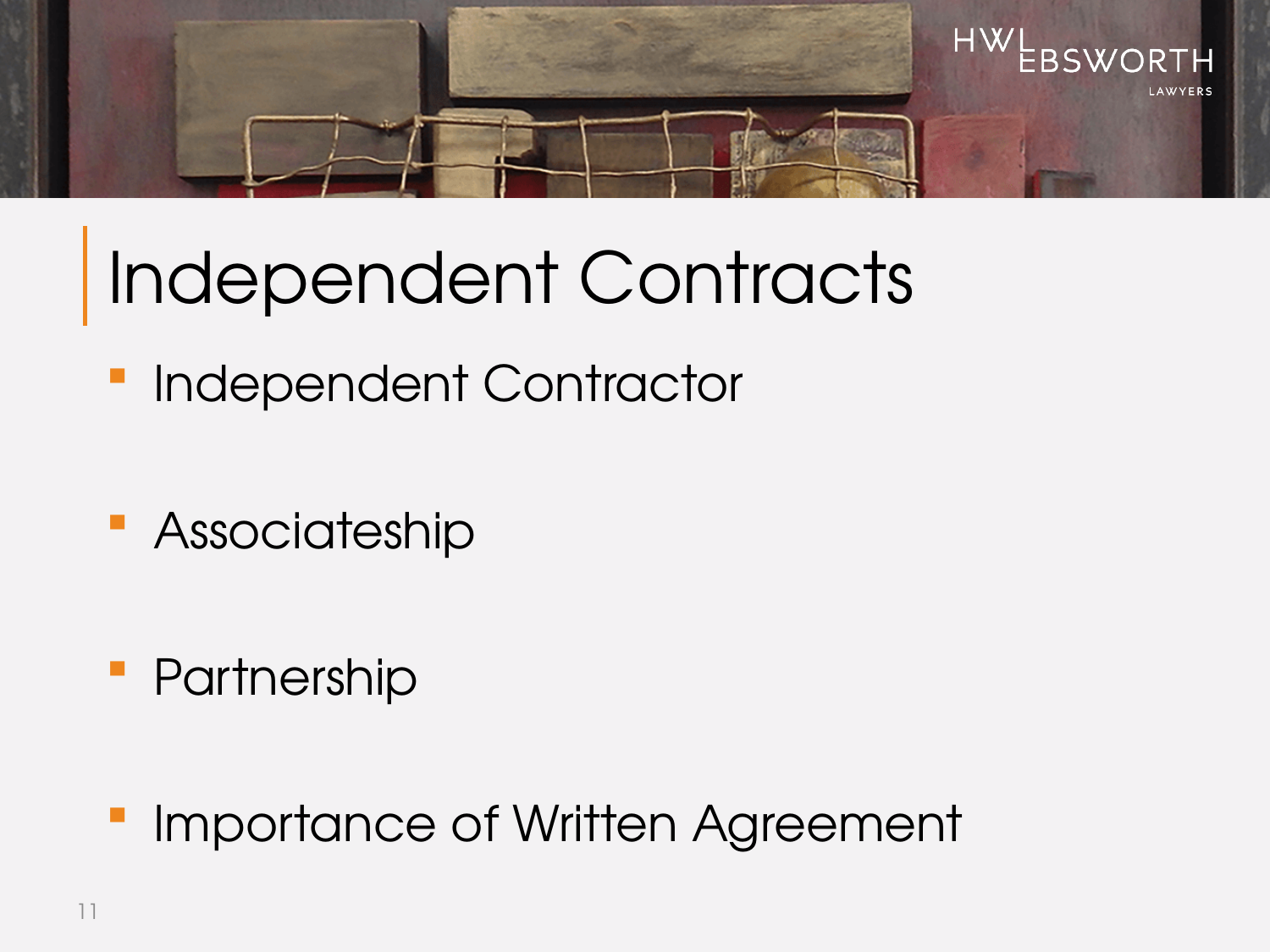

# Independent Contracts
Independent Contractor

Associateship

Partnership

Importance of Written Agreement

11